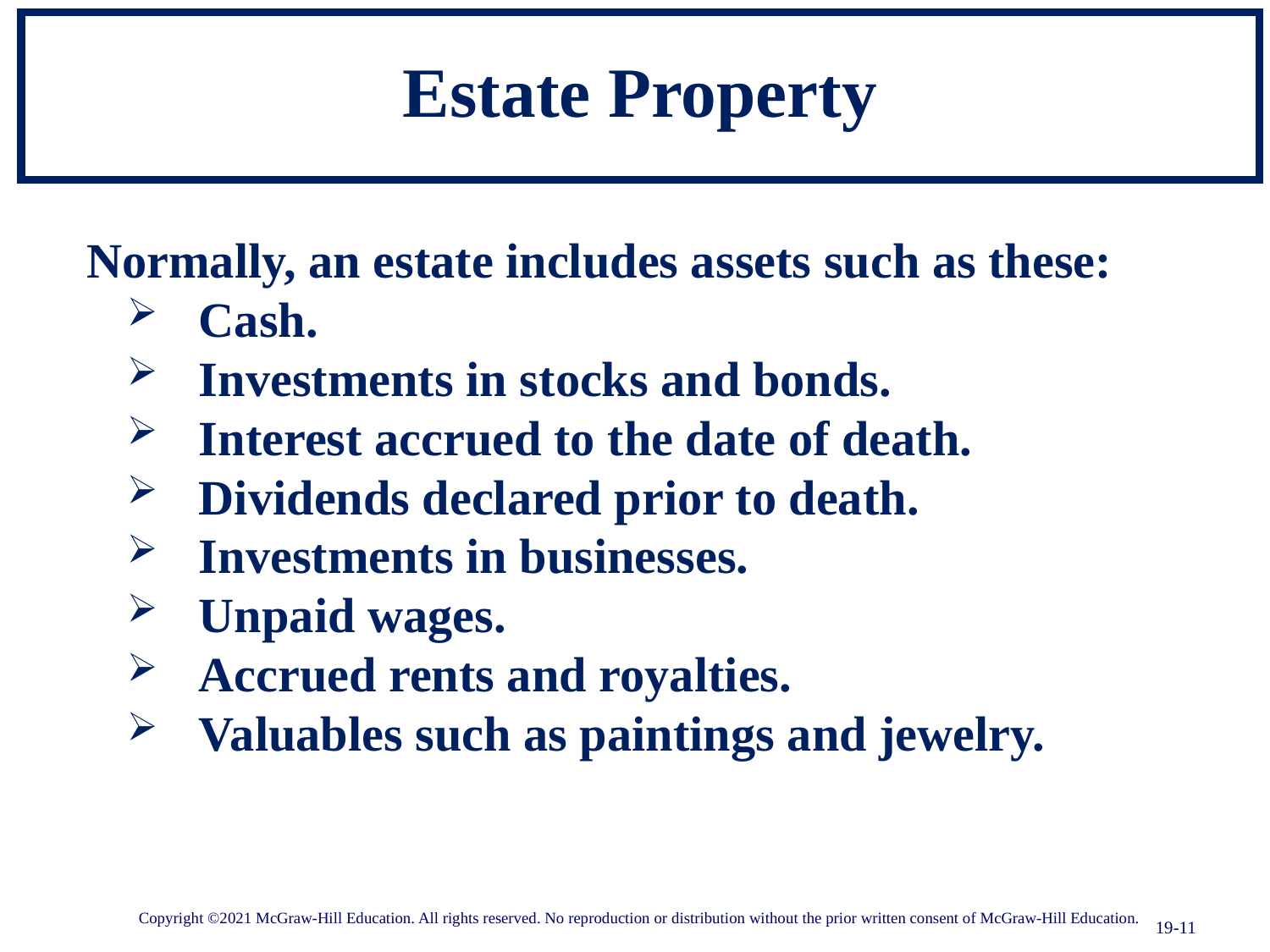

# Estate Property
Normally, an estate includes assets such as these:
Cash.
Investments in stocks and bonds.
Interest accrued to the date of death.
Dividends declared prior to death.
Investments in businesses.
Unpaid wages.
Accrued rents and royalties.
Valuables such as paintings and jewelry.
Copyright ©2021 McGraw-Hill Education. All rights reserved. No reproduction or distribution without the prior written consent of McGraw-Hill Education.
19-11